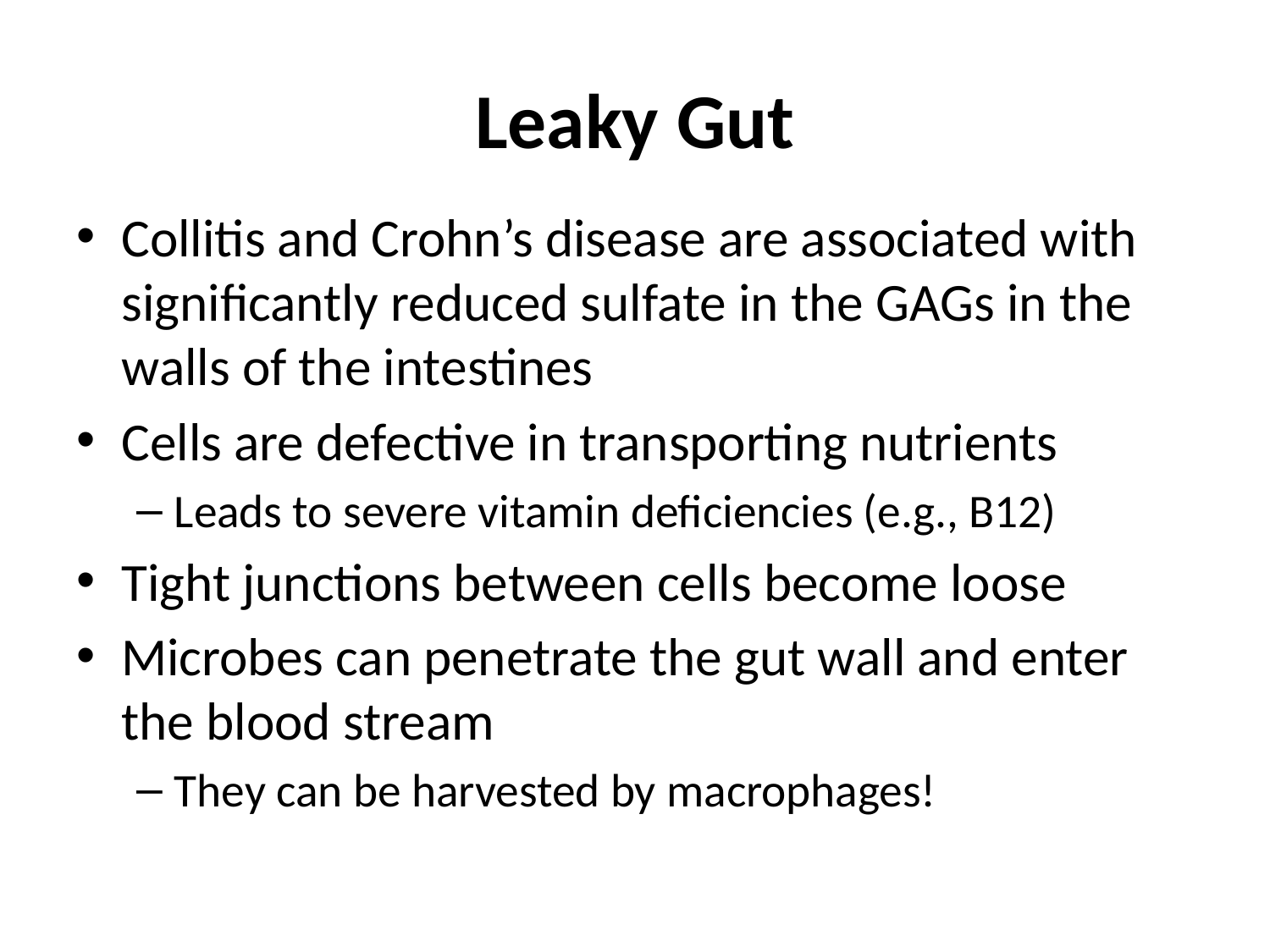

# Leaky Gut
Collitis and Crohn’s disease are associated with significantly reduced sulfate in the GAGs in the walls of the intestines
Cells are defective in transporting nutrients
Leads to severe vitamin deficiencies (e.g., B12)
Tight junctions between cells become loose
Microbes can penetrate the gut wall and enter the blood stream
They can be harvested by macrophages!